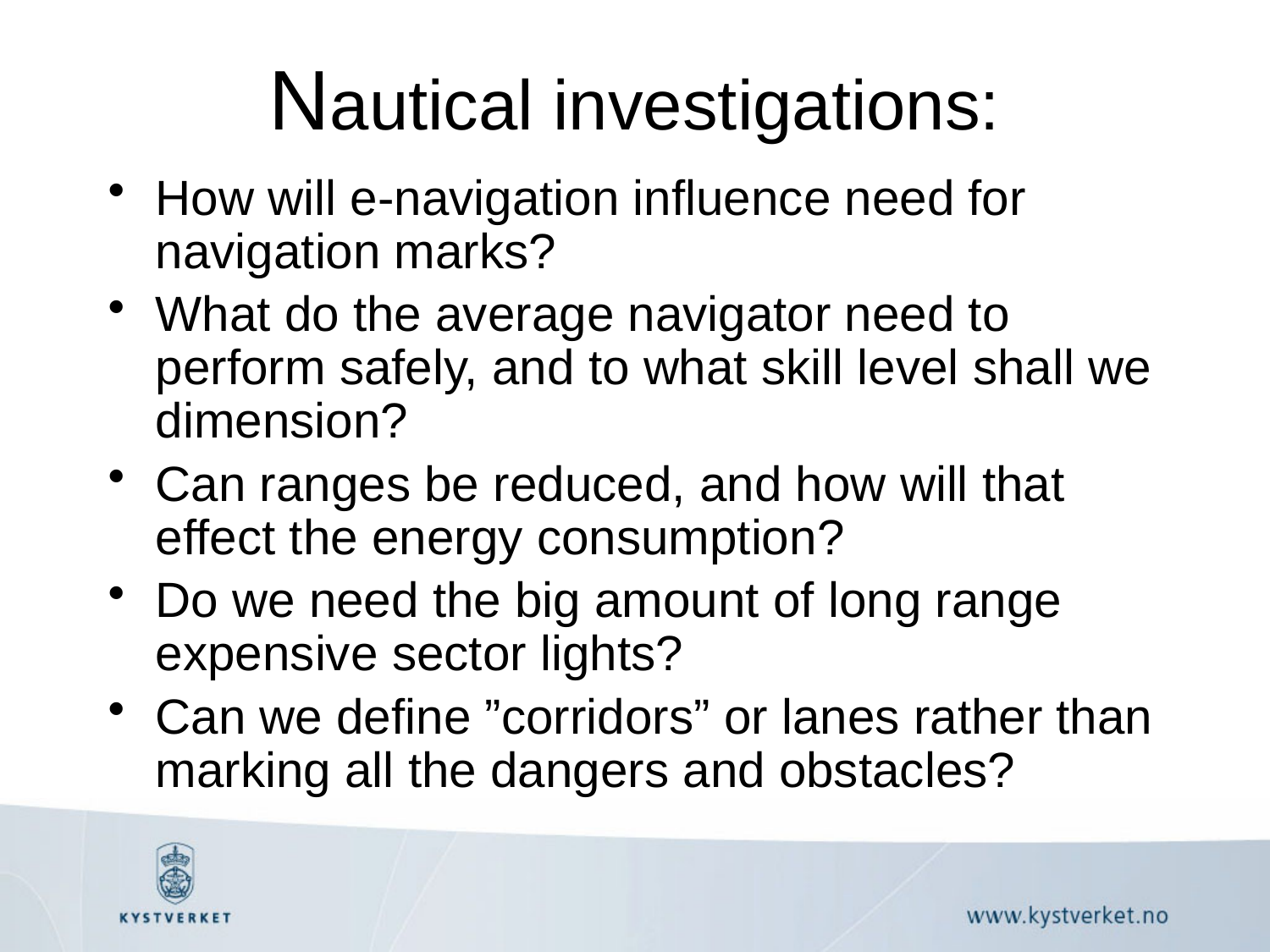

# Nautical investigations:
How will e-navigation influence need for navigation marks?
What do the average navigator need to perform safely, and to what skill level shall we dimension?
Can ranges be reduced, and how will that effect the energy consumption?
Do we need the big amount of long range expensive sector lights?
Can we define ”corridors” or lanes rather than marking all the dangers and obstacles?